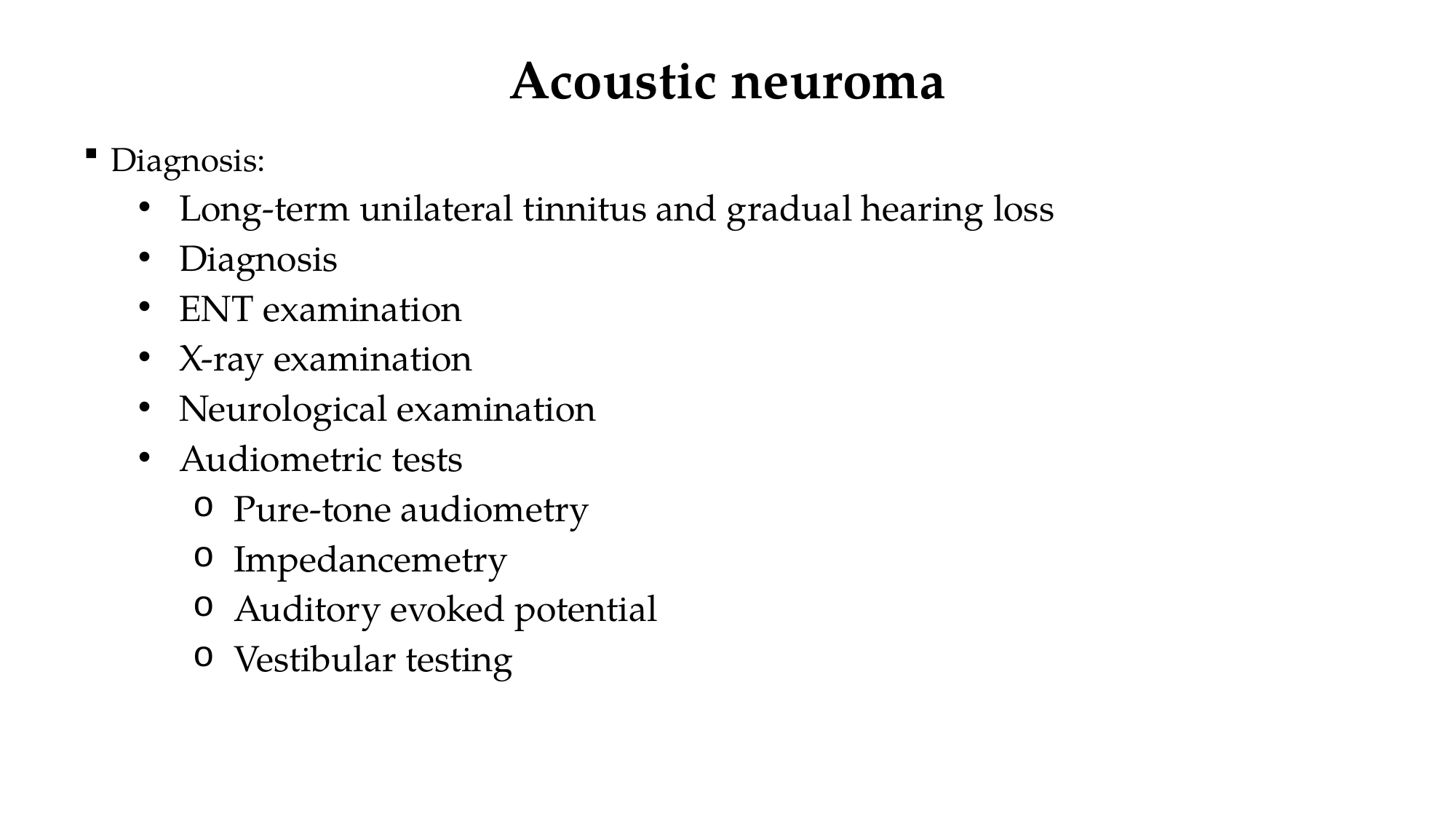

Acoustic neuroma
Diagnosis:
Long-term unilateral tinnitus and gradual hearing loss
Diagnosis
ENT examination
X-ray examination
Neurological examination
Audiometric tests
Pure-tone audiometry
Impedancemetry
Auditory evoked potential
Vestibular testing